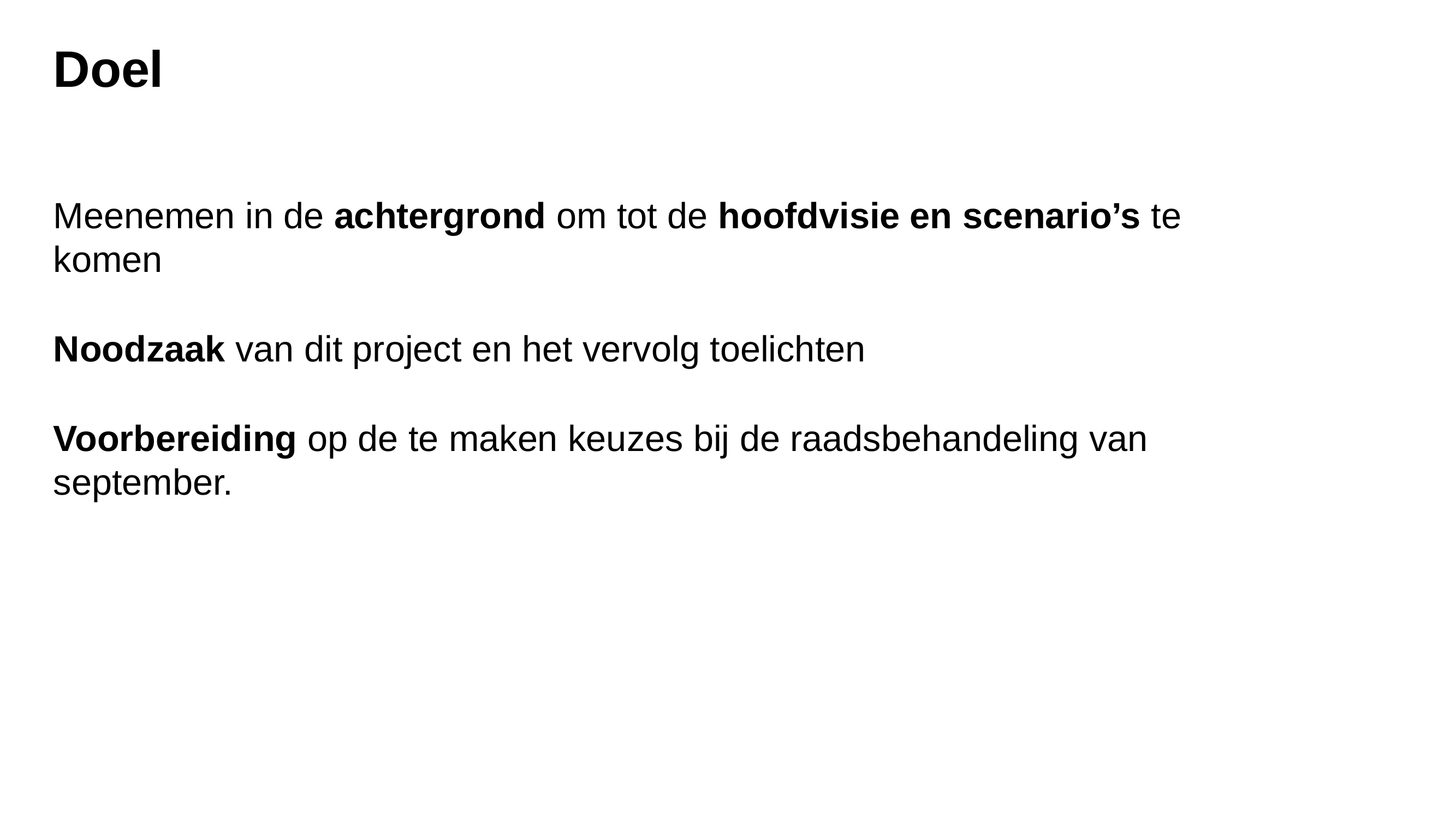

# Doel
Meenemen in de achtergrond om tot de hoofdvisie en scenario’s te komen

Noodzaak van dit project en het vervolg toelichten

Voorbereiding op de te maken keuzes bij de raadsbehandeling van september.